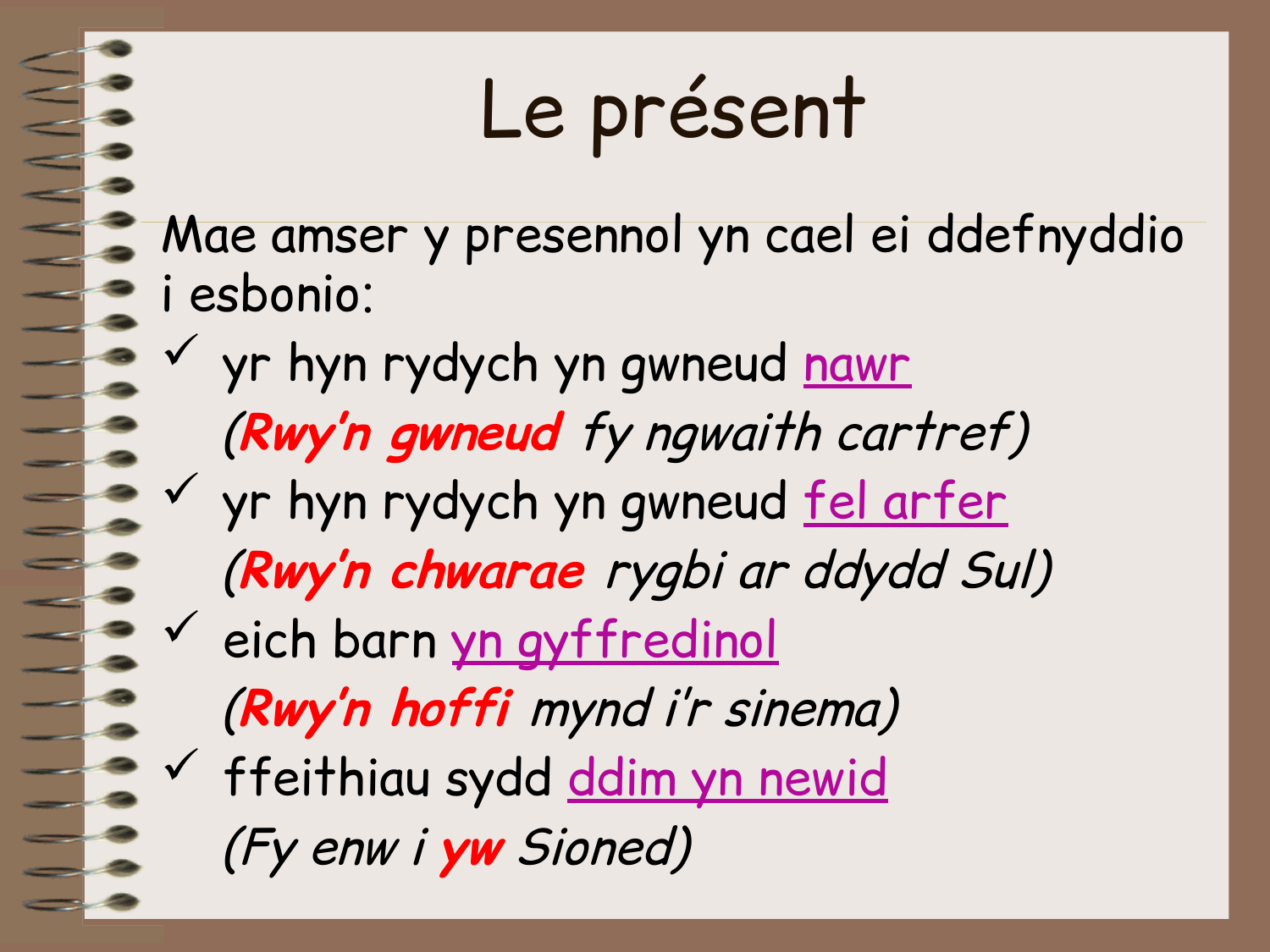

# Le présent
Mae amser y presennol yn cael ei ddefnyddio i esbonio:
 yr hyn rydych yn gwneud nawr
    (Rwy’n gwneud fy ngwaith cartref)
 yr hyn rydych yn gwneud fel arfer
    (Rwy’n chwarae rygbi ar ddydd Sul)
 eich barn yn gyffredinol
    (Rwy’n hoffi mynd i’r sinema)
 ffeithiau sydd ddim yn newid
    (Fy enw i yw Sioned)